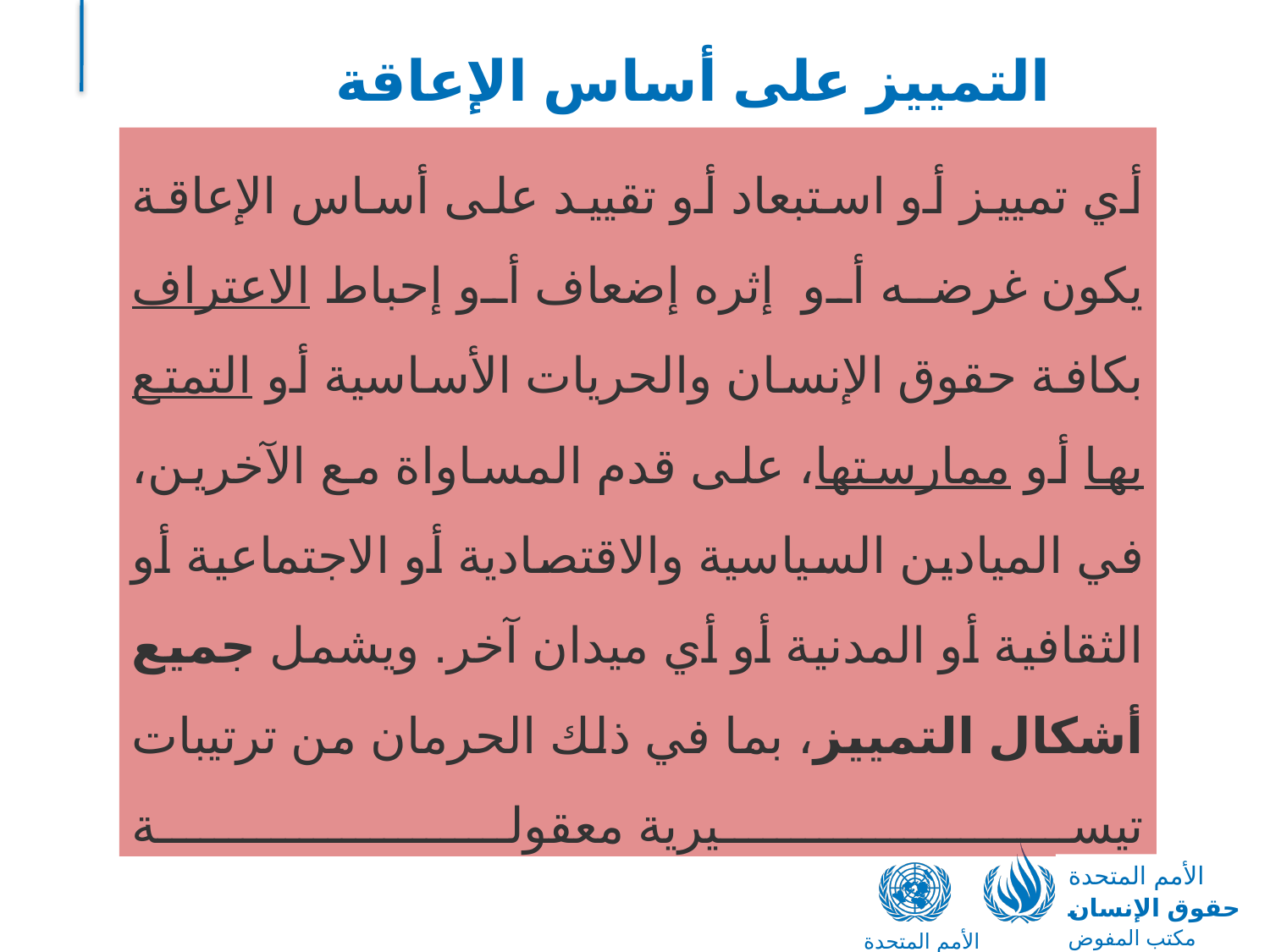

# التمييز على أساس الإعاقة
أي تمييز أو استبعاد أو تقييد على أساس الإعاقة يكون غرضه أو  إثره إضعاف أو إحباط الاعتراف بكافة حقوق الإنسان والحريات الأساسية أو التمتع بها أو ممارستها، على قدم المساواة مع الآخرين، في الميادين السياسية والاقتصادية أو الاجتماعية أو الثقافية أو المدنية أو أي ميدان آخر. ويشمل جميع أشكال التمييز، بما في ذلك الحرمان من ترتيبات تيسيرية معقولة

الأمم المتحدة
حقوق الإنسان
مكتب المفوض السامي
الأمم المتحدة